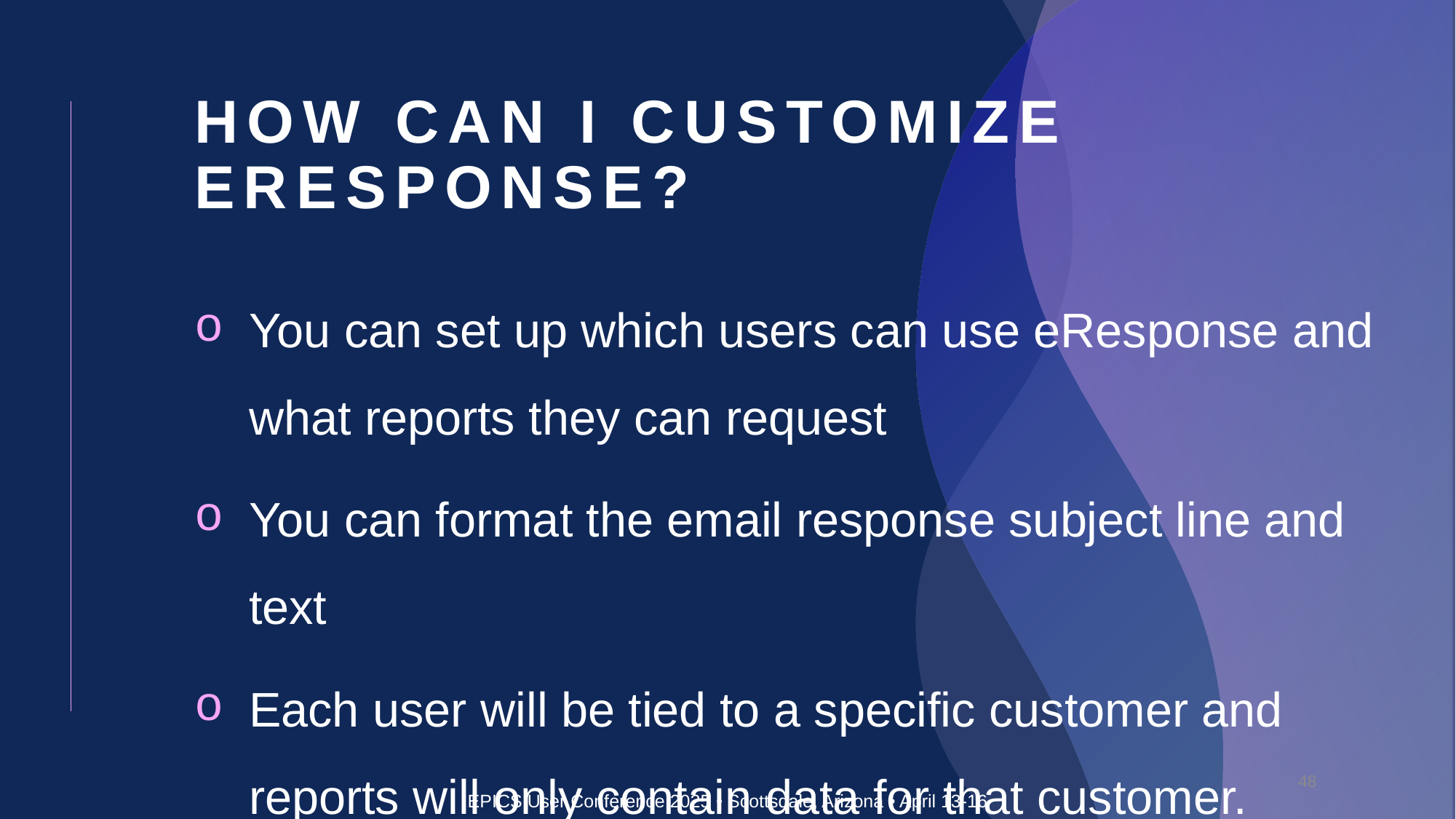

# How can I customize eResponse?
You can set up which users can use eResponse and what reports they can request
You can format the email response subject line and text
Each user will be tied to a specific customer and reports will only contain data for that customer.
48